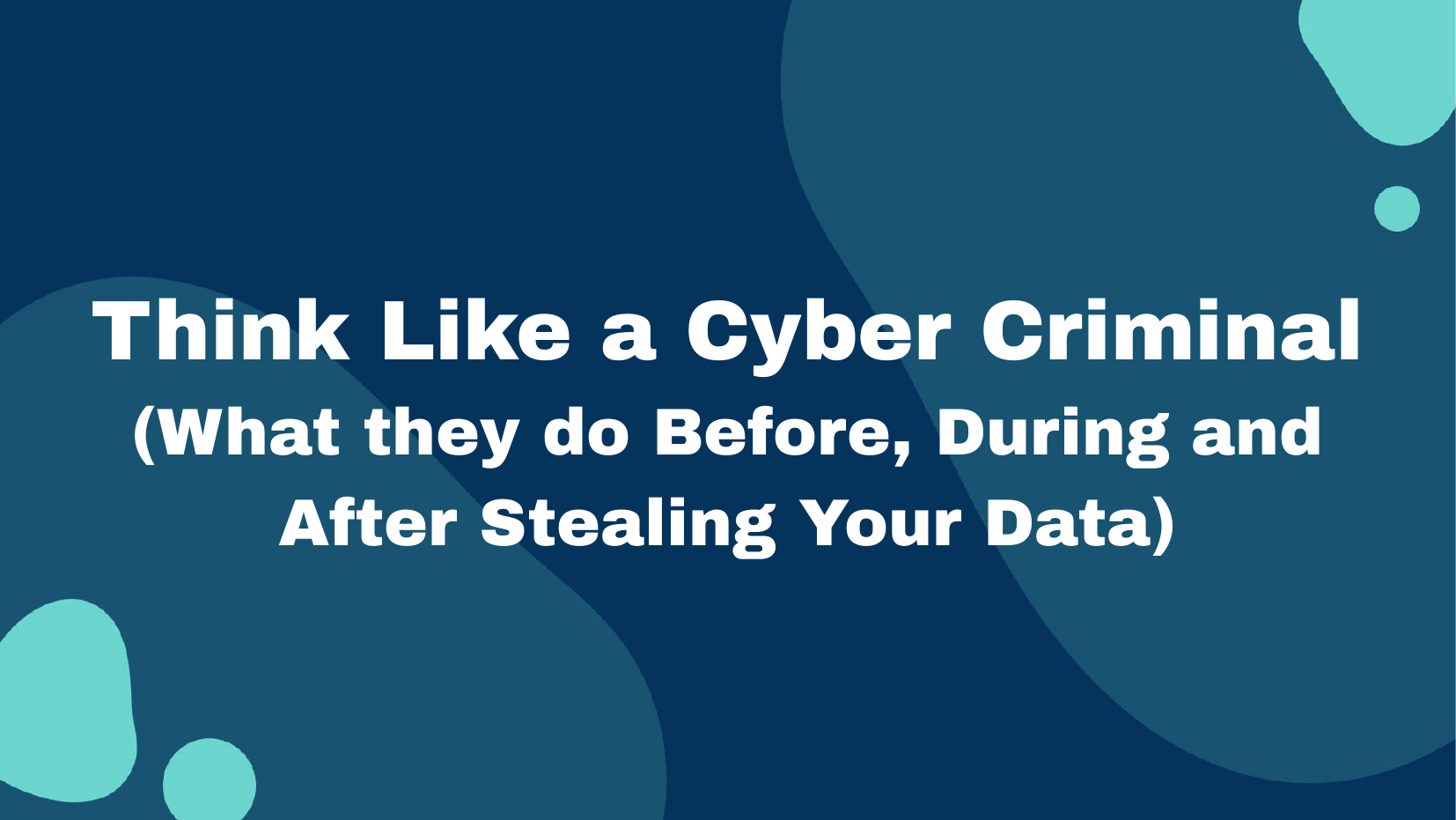

# Think Like a Cyber Criminal
(What they do Before, During and After Stealing Your Data)